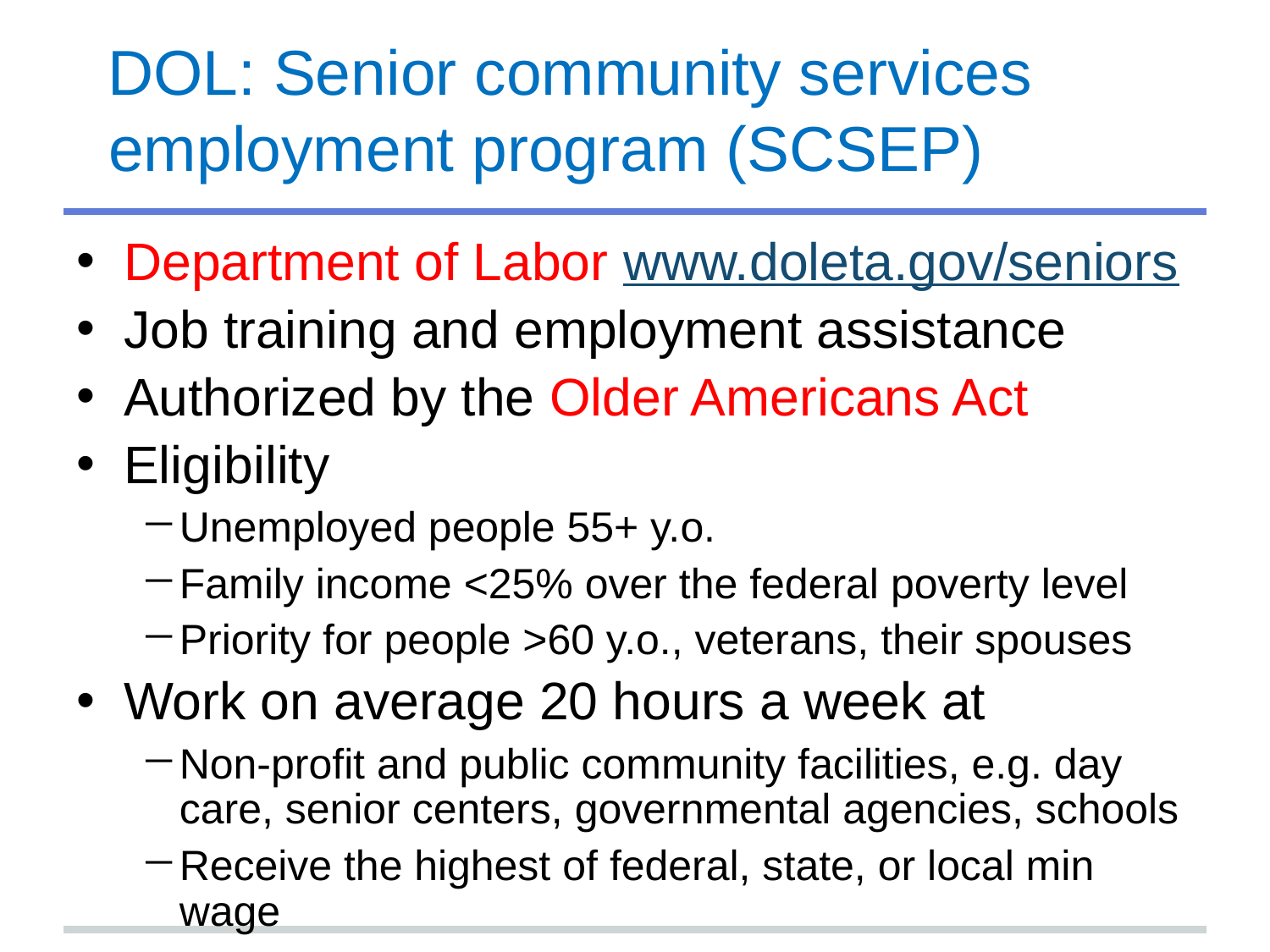

# DOL: Senior community services employment program (SCSEP)
Department of Labor www.doleta.gov/seniors
Job training and employment assistance
Authorized by the Older Americans Act
Eligibility
Unemployed people 55+ y.o.
Family income <25% over the federal poverty level
Priority for people >60 y.o., veterans, their spouses
Work on average 20 hours a week at
Non-profit and public community facilities, e.g. day care, senior centers, governmental agencies, schools
Receive the highest of federal, state, or local min wage